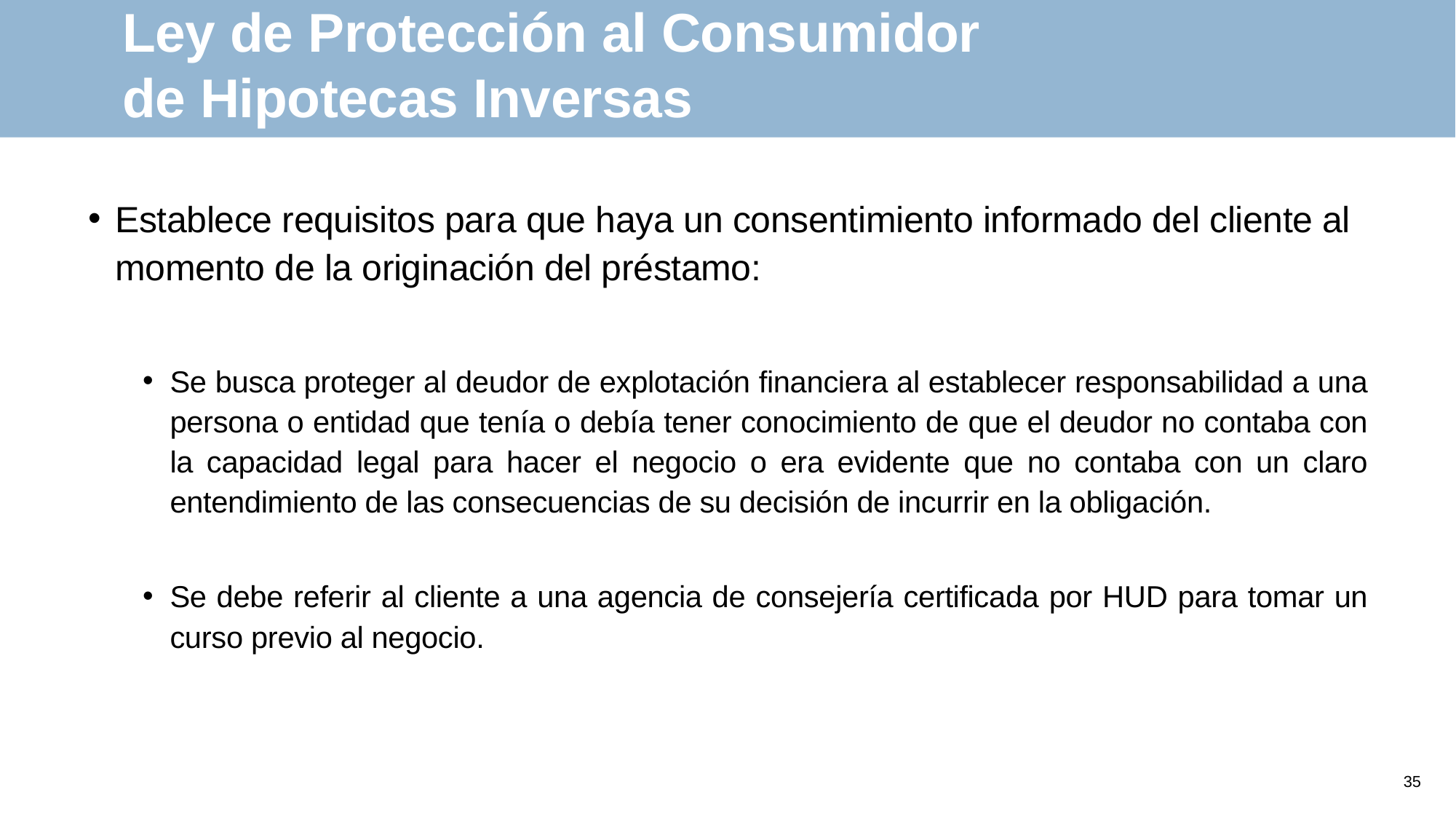

# Ley de Protección al Consumidor                            de Hipotecas Inversas
Establece requisitos para que haya un consentimiento informado del cliente al momento de la originación del préstamo:

Se busca proteger al deudor de explotación financiera al establecer responsabilidad a una persona o entidad que tenía o debía tener conocimiento de que el deudor no contaba con la capacidad legal para hacer el negocio o era evidente que no contaba con un claro entendimiento de las consecuencias de su decisión de incurrir en la obligación.

Se debe referir al cliente a una agencia de consejería certificada por HUD para tomar un curso previo al negocio.

35